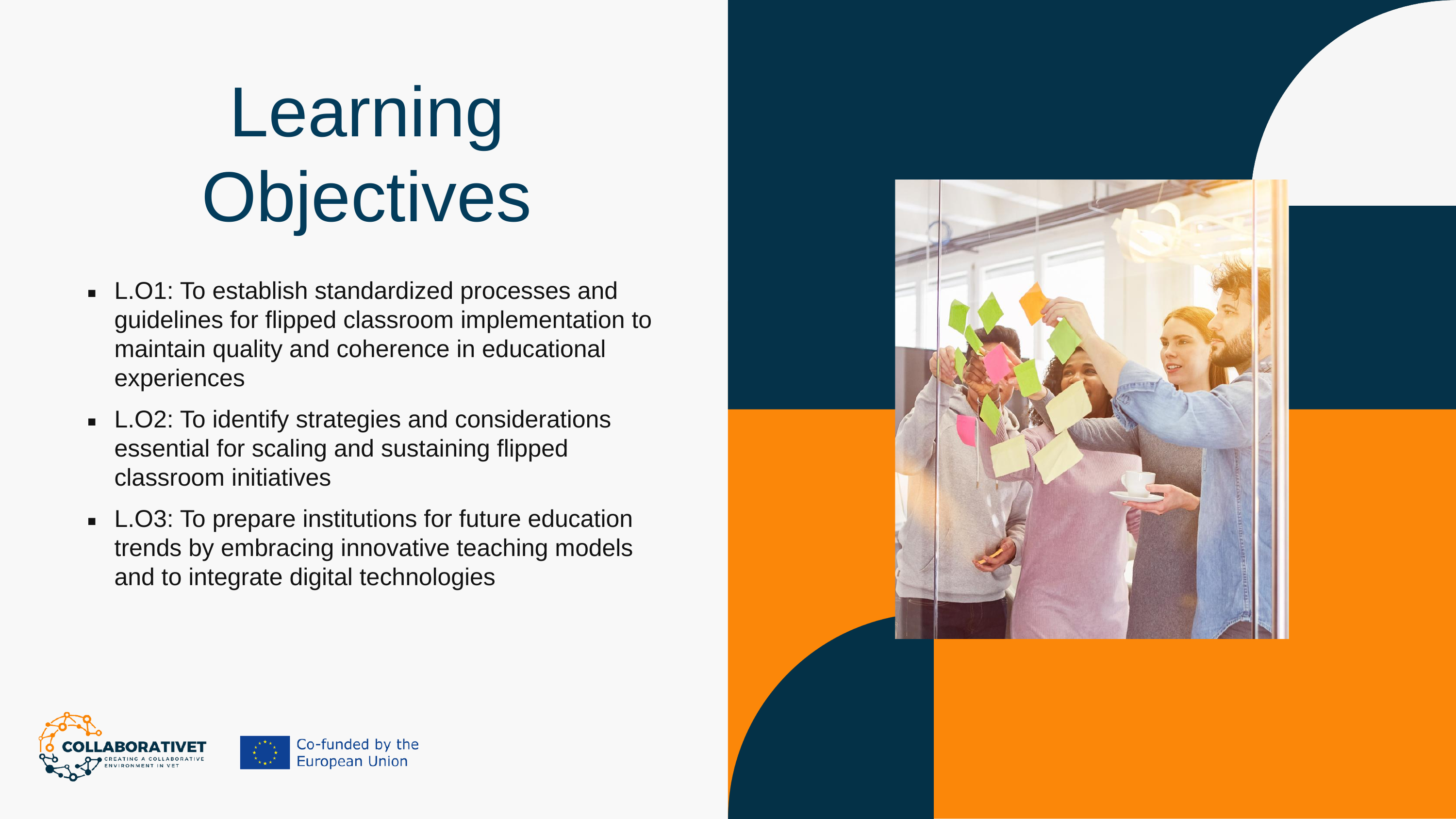

Learning Objectives

L.O1: To establish standardized processes and guidelines for flipped classroom implementation to maintain quality and coherence in educational experiences
L.O2: To identify strategies and considerations essential for scaling and sustaining flipped classroom initiatives
L.O3: To prepare institutions for future education trends by embracing innovative teaching models and to integrate digital technologies